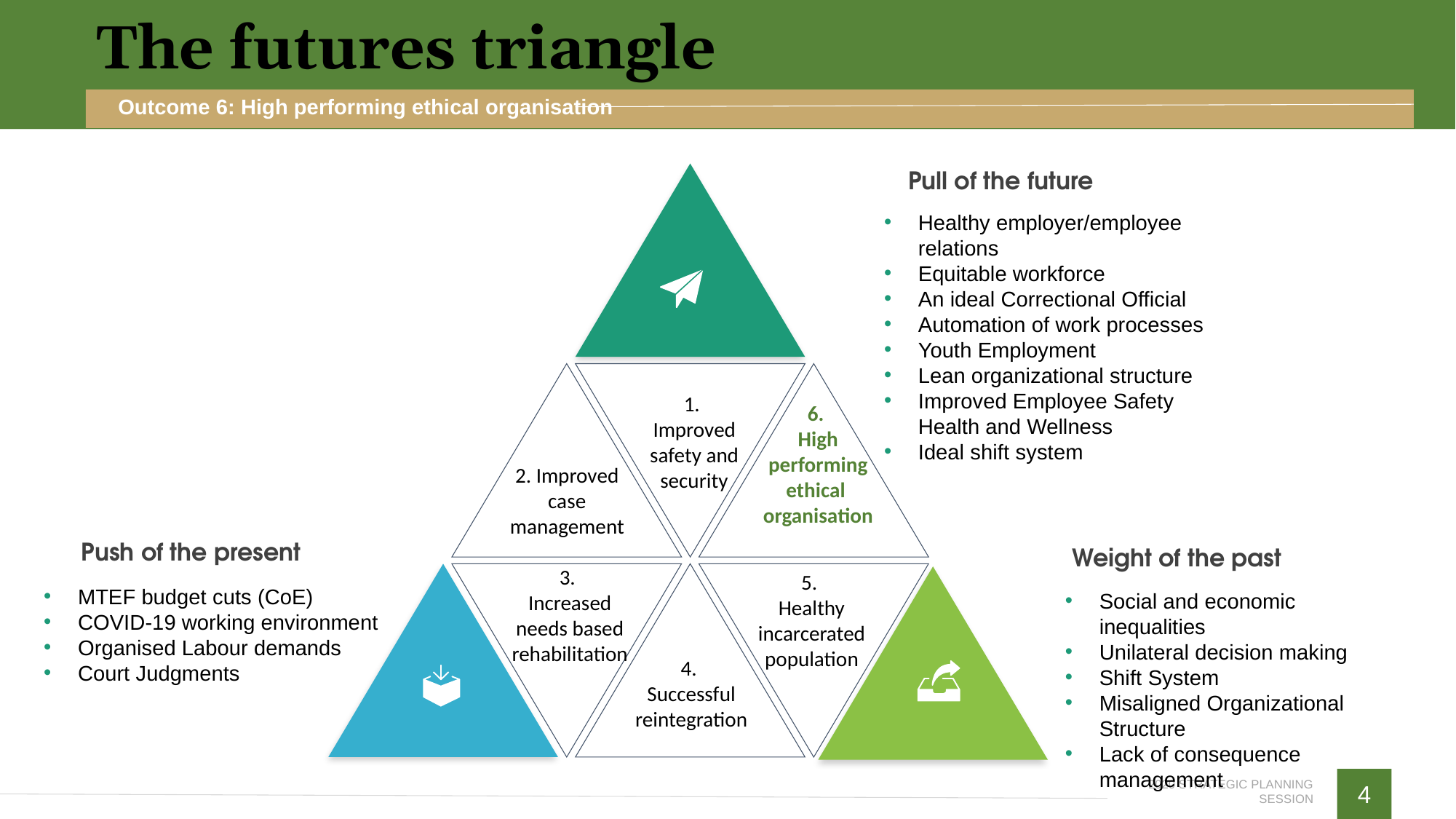

The futures triangle

Outcome 6: High performing ethical organisation

1.
Improved safety and security
6.
High performing ethical  organisation
2. Improved case management
3.
Increased needs based rehabilitation
5.
Healthy
incarcerated population

4.
Successful reintegration

Pull of the future
Healthy employer/employee relations
Equitable workforce
An ideal Correctional Official
Automation of work processes
Youth Employment
Lean organizational structure
Improved Employee Safety Health and Wellness
Ideal shift system
Push of the present
Weight of the past
MTEF budget cuts (CoE)
COVID-19 working environment
Organised Labour demands
Court Judgments

Social and economic inequalities
Unilateral decision making
Shift System
Misaligned Organizational Structure
Lack of consequence management